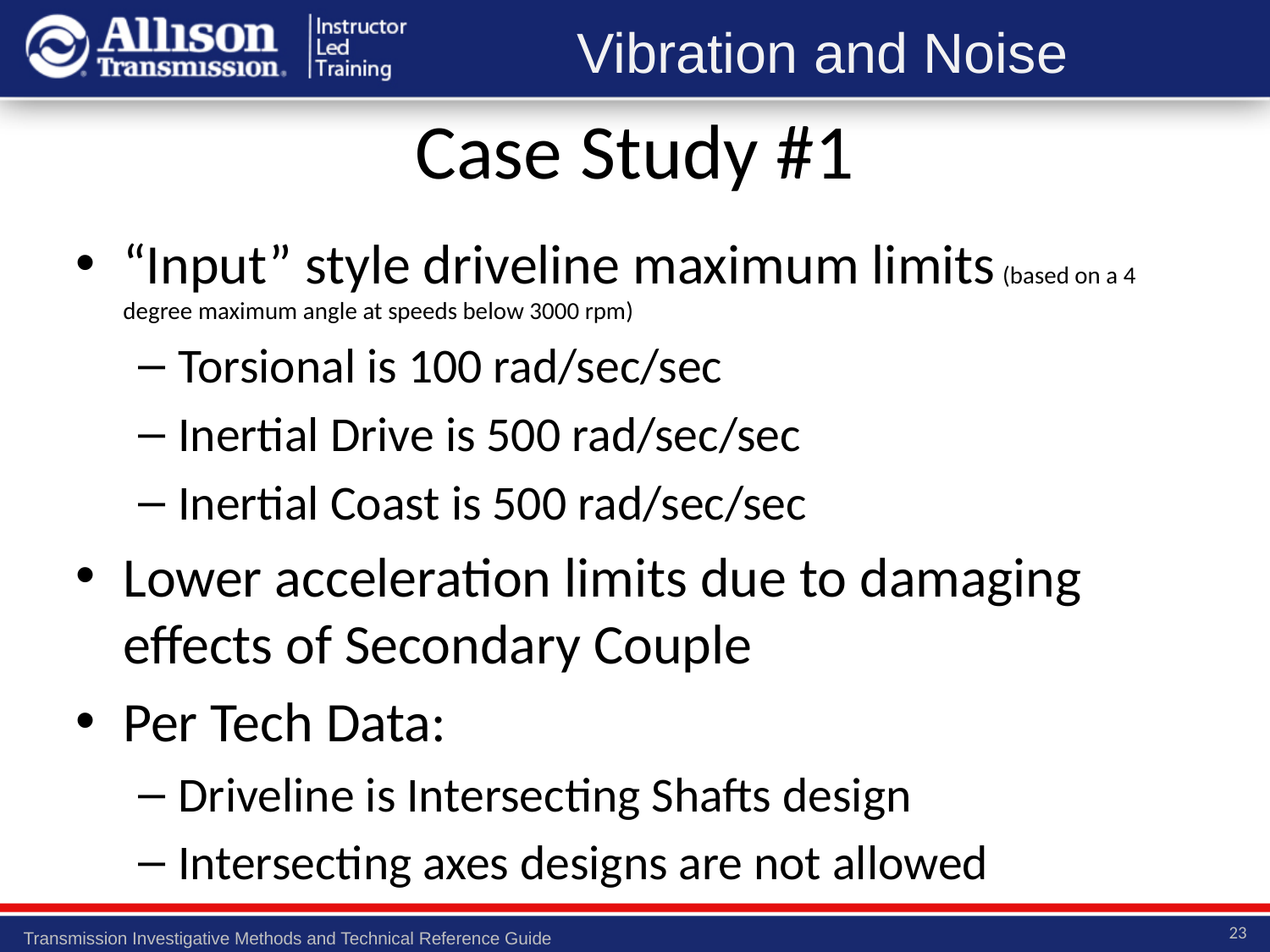

Case Study #1
“Input” style driveline maximum limits (based on a 4 degree maximum angle at speeds below 3000 rpm)
Torsional is 100 rad/sec/sec
Inertial Drive is 500 rad/sec/sec
Inertial Coast is 500 rad/sec/sec
Lower acceleration limits due to damaging effects of Secondary Couple
Per Tech Data:
Driveline is Intersecting Shafts design
Intersecting axes designs are not allowed

23